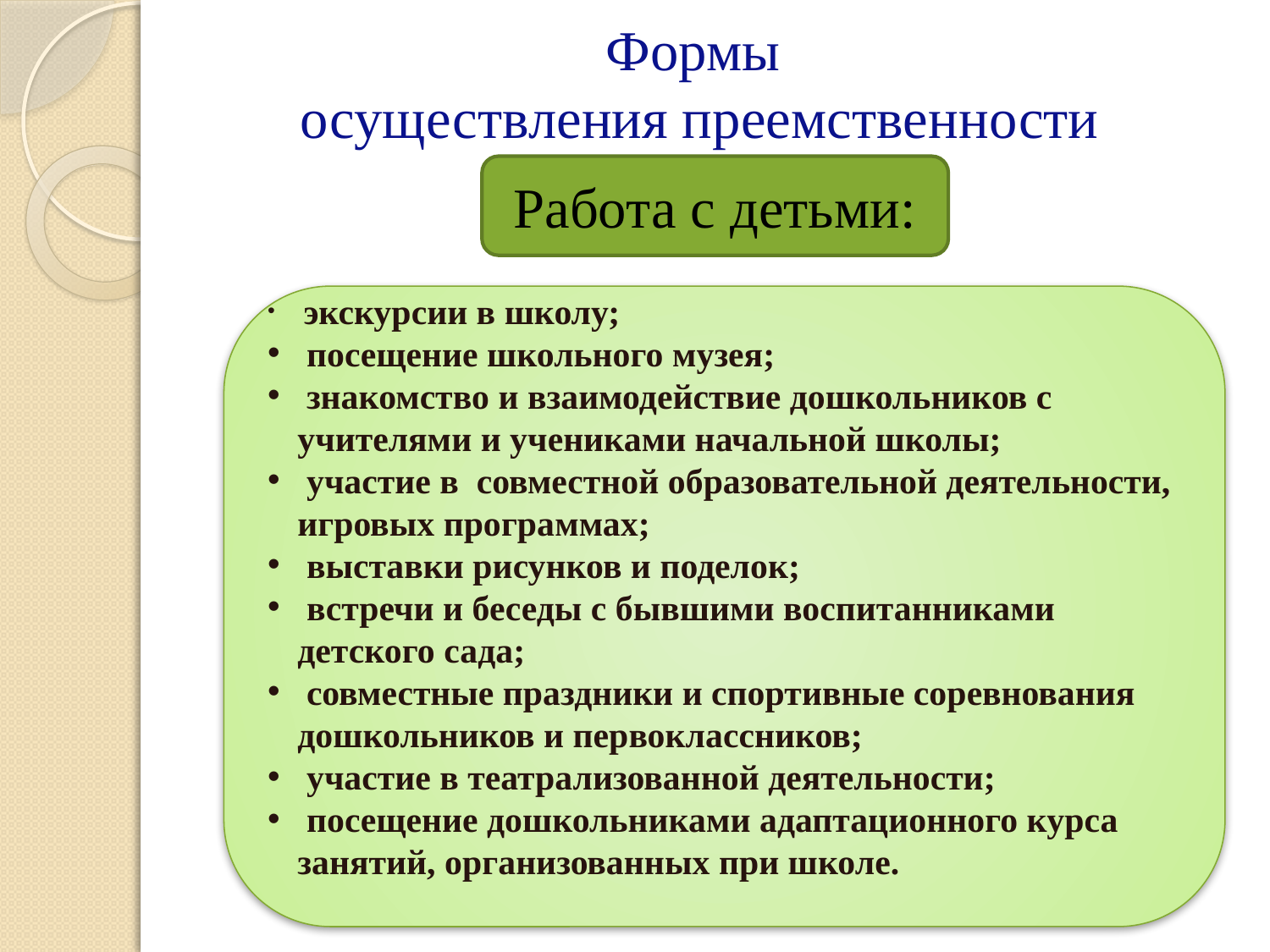

# Формы осуществления преемственности
Работа с детьми:
 экскурсии в школу;
 посещение школьного музея;
 знакомство и взаимодействие дошкольников с учителями и учениками начальной школы;
 участие в  совместной образовательной деятельности, игровых программах;
 выставки рисунков и поделок;
 встречи и беседы с бывшими воспитанниками детского сада;
 совместные праздники и спортивные соревнования дошкольников и первоклассников;
 участие в театрализованной деятельности;
 посещение дошкольниками адаптационного курса занятий, организованных при школе.